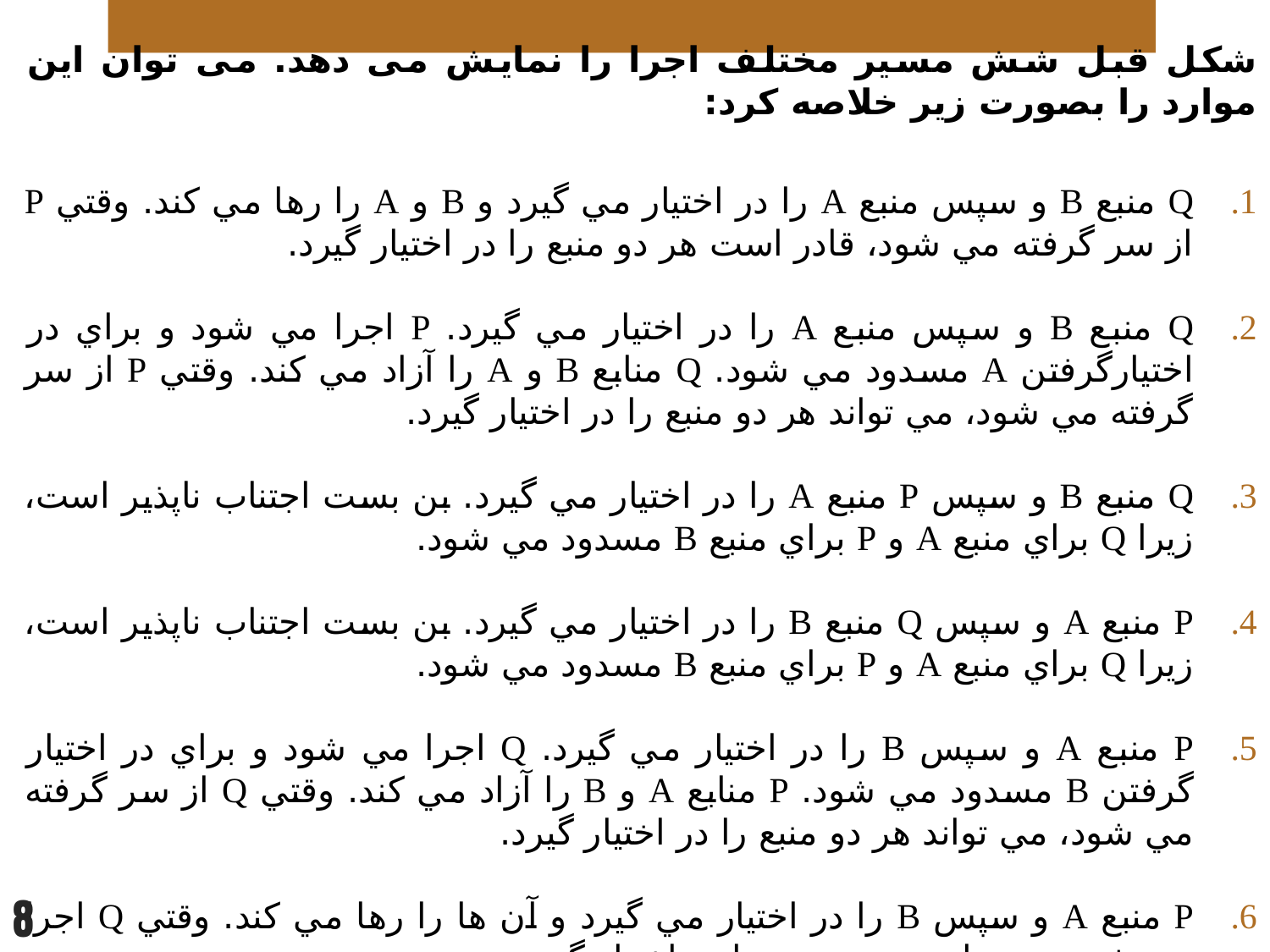

شکل قبل شش مسیر مختلف اجرا را نمایش می دهد. می توان این موارد را بصورت زیر خلاصه کرد:

Q منبع B و سپس منبع A را در اختيار مي گيرد و B و A را رها مي كند. وقتي P از سر گرفته مي شود، قادر است هر دو منبع را در اختيار گيرد.

Q منبع B و سپس منبع A را در اختيار مي گيرد. P اجرا مي شود و براي در اختيارگرفتن A مسدود مي شود. Q منابع B و A را آزاد مي كند. وقتي P از سر گرفته مي شود، مي تواند هر دو منبع را در اختيار گيرد.

Q منبع B و سپس P منبع A را در اختيار مي گيرد. بن بست اجتناب ناپذير است، زيرا Q براي منبع A و P براي منبع B مسدود مي شود.

P منبع A و سپس Q منبع B را در اختيار مي گيرد. بن بست اجتناب ناپذير است، زيرا Q براي منبع A و P براي منبع B مسدود مي شود.

P منبع A و سپس B را در اختيار مي گيرد. Q اجرا مي شود و براي در اختيار گرفتن B مسدود مي شود. P منابع A و B را آزاد مي كند. وقتي Q از سر گرفته مي شود، مي تواند هر دو منبع را در اختيار گيرد.

P منبع A و سپس B را در اختيار مي گيرد و آن ها را رها مي كند. وقتي Q اجرا مي شود مي تواند هر دو منبع را در اختيار گيرد.
8